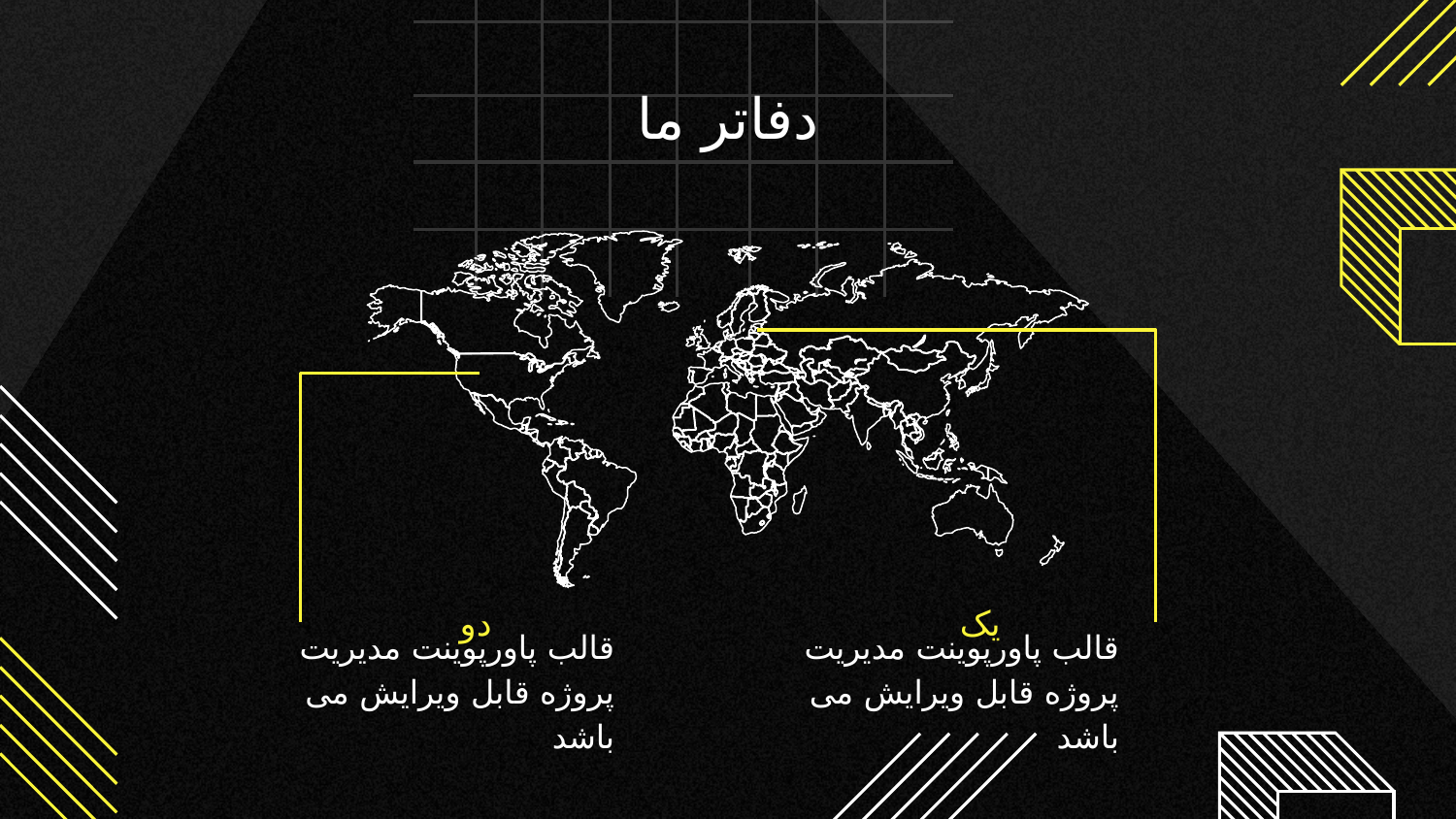

# دفاتر ما

دو
یک
قالب پاورپوینت مدیریت پروژه قابل ویرایش می باشد
قالب پاورپوینت مدیریت پروژه قابل ویرایش می باشد